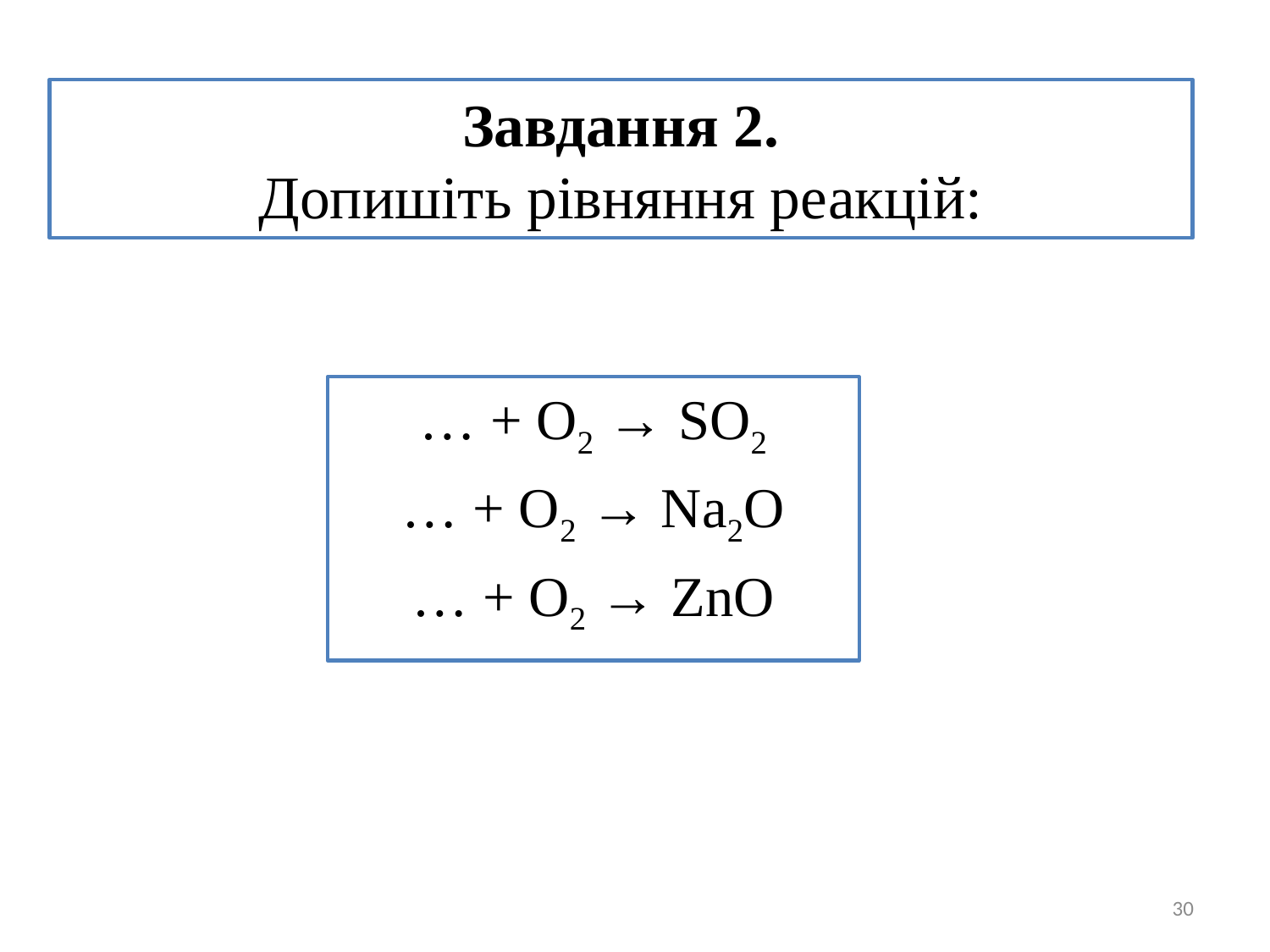

# Завдання 2. Допишіть рівняння реакцій:
… + O2 → SO2
… + O2 → Na2O
… + O2 → ZnO

30